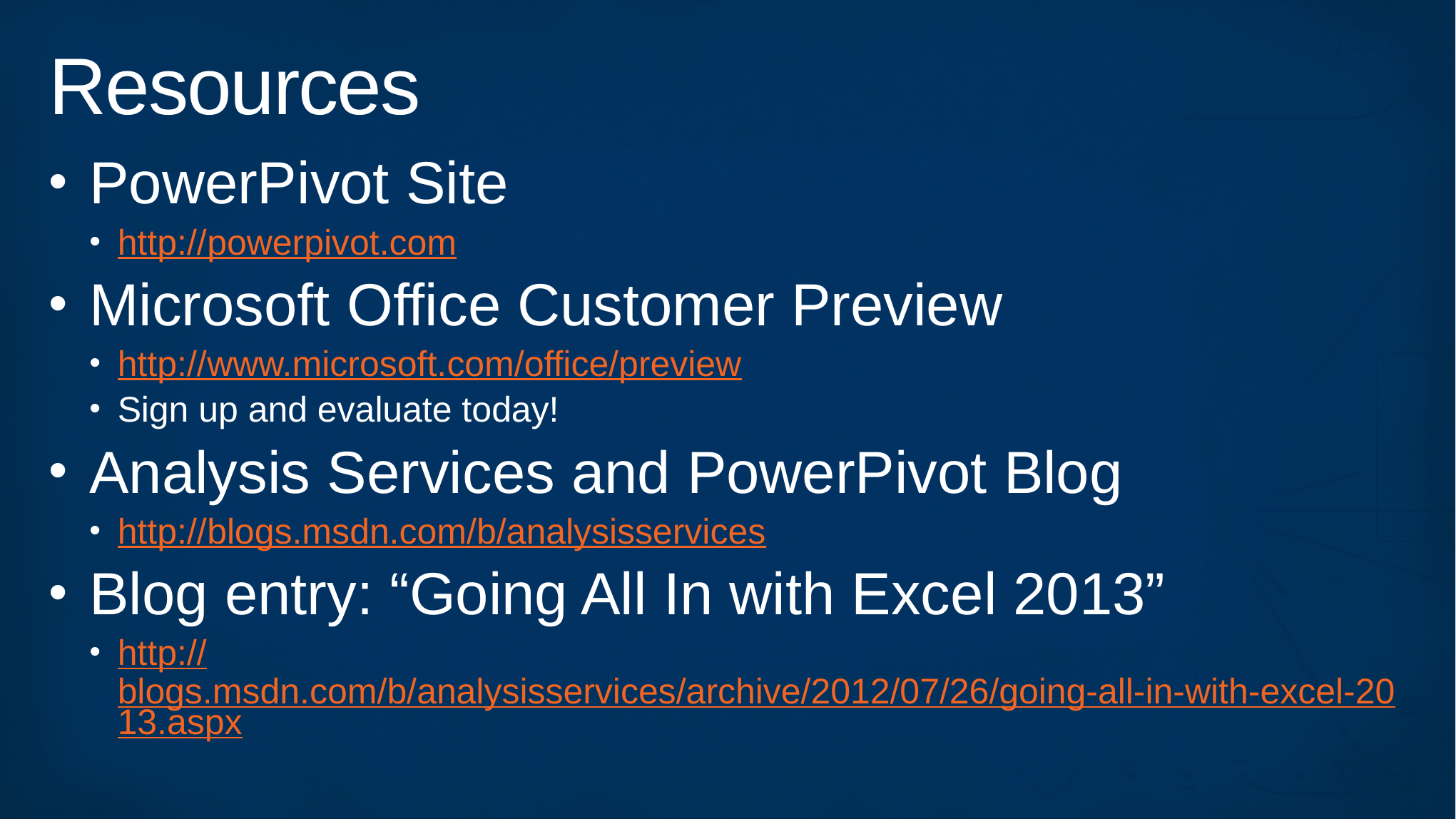

# Resources
PowerPivot Site
http://powerpivot.com
Microsoft Office Customer Preview
http://www.microsoft.com/office/preview
Sign up and evaluate today!
Analysis Services and PowerPivot Blog
http://blogs.msdn.com/b/analysisservices
Blog entry: “Going All In with Excel 2013”
http://blogs.msdn.com/b/analysisservices/archive/2012/07/26/going-all-in-with-excel-2013.aspx